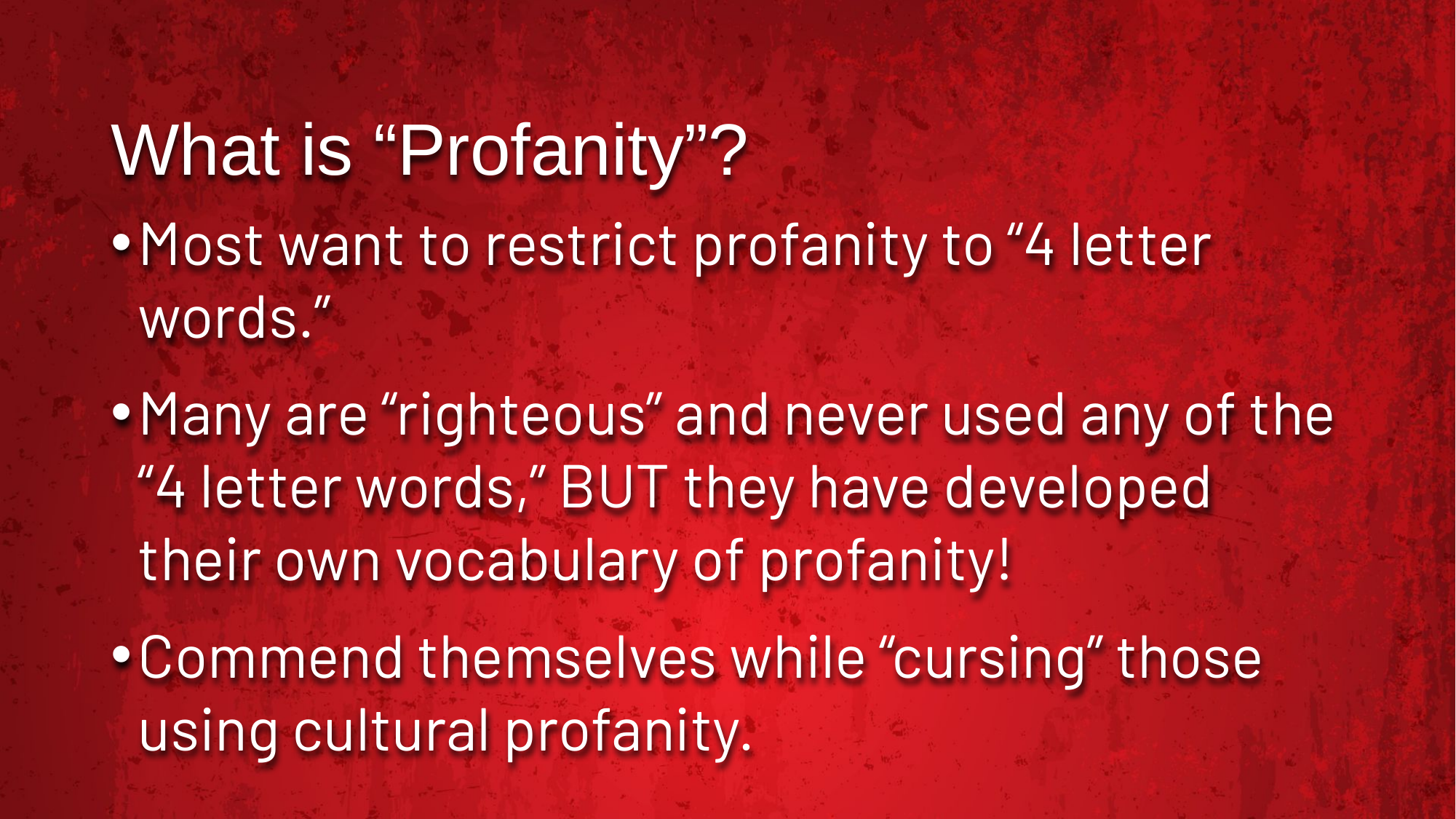

# What is “Profanity”?
Most want to restrict profanity to “4 letter words.”
Many are “righteous” and never used any of the “4 letter words,” BUT they have developed their own vocabulary of profanity!
Commend themselves while “cursing” those using cultural profanity.